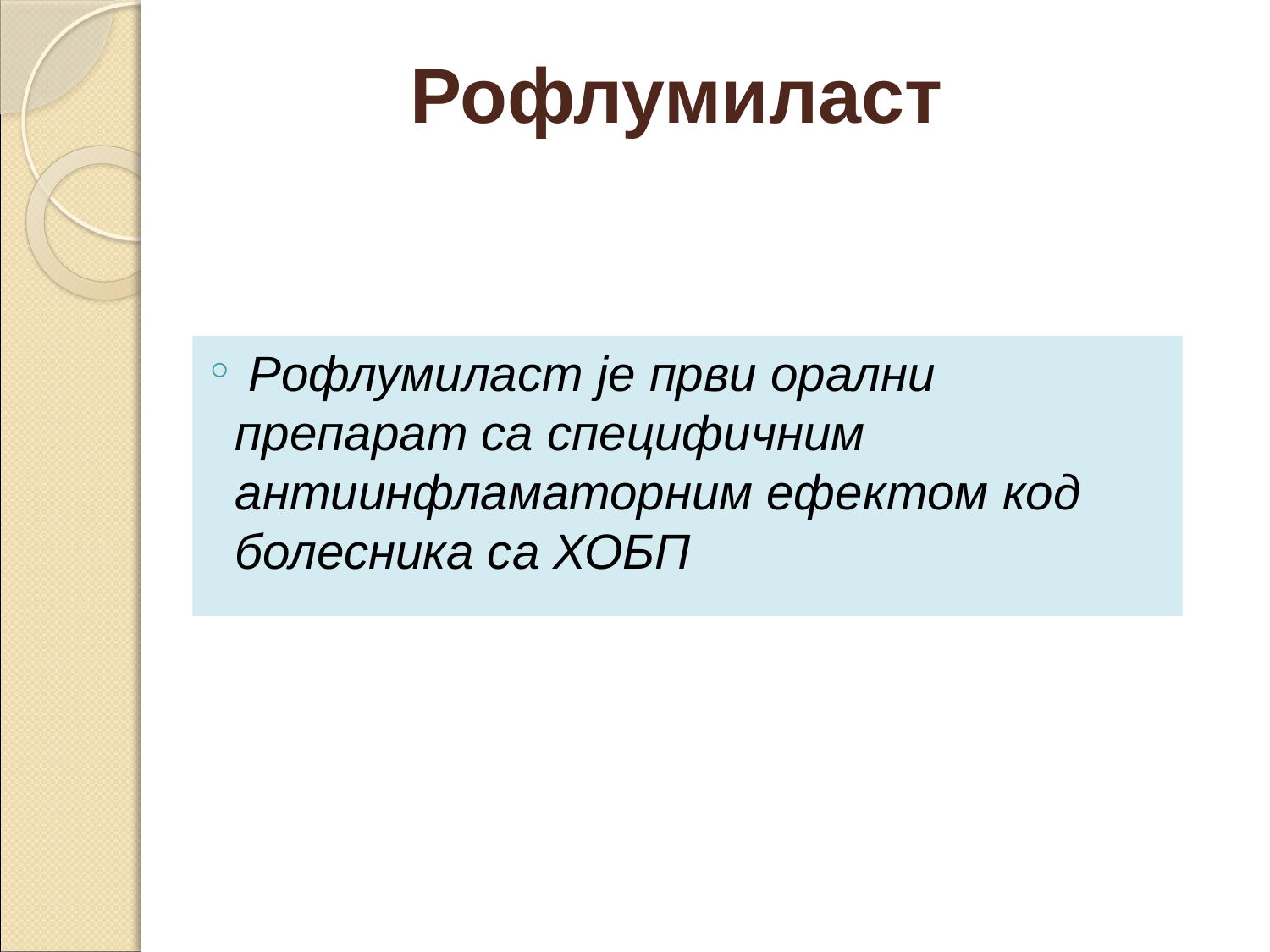

# Рофлумиласт
 Рофлумиласт је први орални препарат са специфичним антиинфламаторним ефектом код болесника са ХОБП